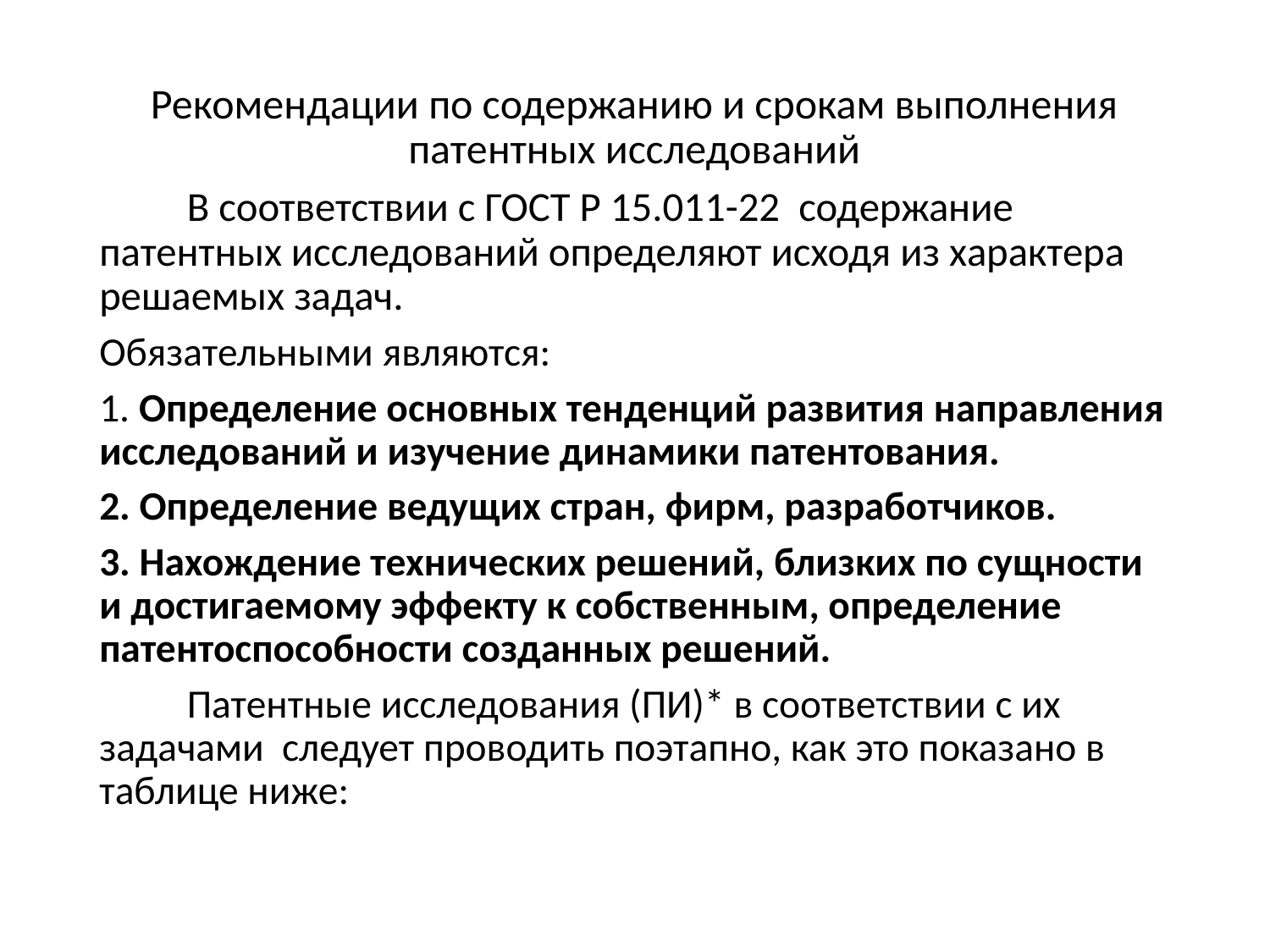

# Рекомендации по содержанию и срокам выполнения патентных исследований
	В соответствии с ГОСТ Р 15.011-22  содержание патентных исследований определяют исходя из характера решаемых задач.
Обязательными являются:
1. Определение основных тенденций развития направления исследований и изучение динамики патентования.
2. Определение ведущих стран, фирм, разработчиков.
3. Нахождение технических решений, близких по сущности и достигаемому эффекту к собственным, определение патентоспособности созданных решений.
	Патентные исследования (ПИ)* в соответствии с их задачами  следует проводить поэтапно, как это показано в таблице ниже: